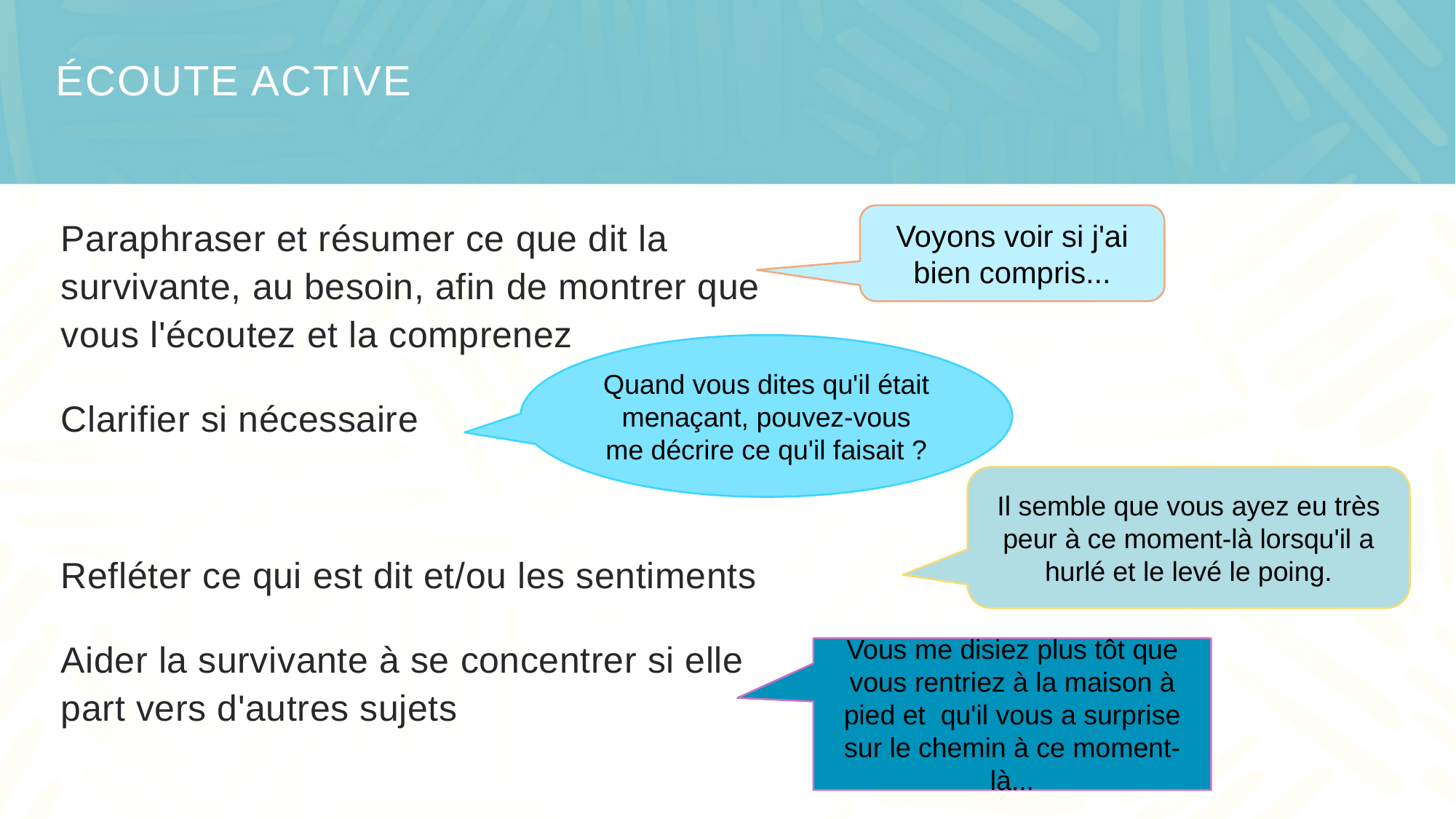

# Écoute active
Paraphraser et résumer ce que dit la survivante, au besoin, afin de montrer que vous l'écoutez et la comprenez
Clarifier si nécessaire

Refléter ce qui est dit et/ou les sentiments
Aider la survivante à se concentrer si elle part vers d'autres sujets

Voyons voir si j'ai bien compris...

Quand vous dites qu'il était menaçant, pouvez-vous me décrire ce qu'il faisait ?

Il semble que vous ayez eu très peur à ce moment-là lorsqu'il a hurlé et le levé le poing.

Vous me disiez plus tôt que vous rentriez à la maison à pied et  qu'il vous a surprise sur le chemin à ce moment-là...